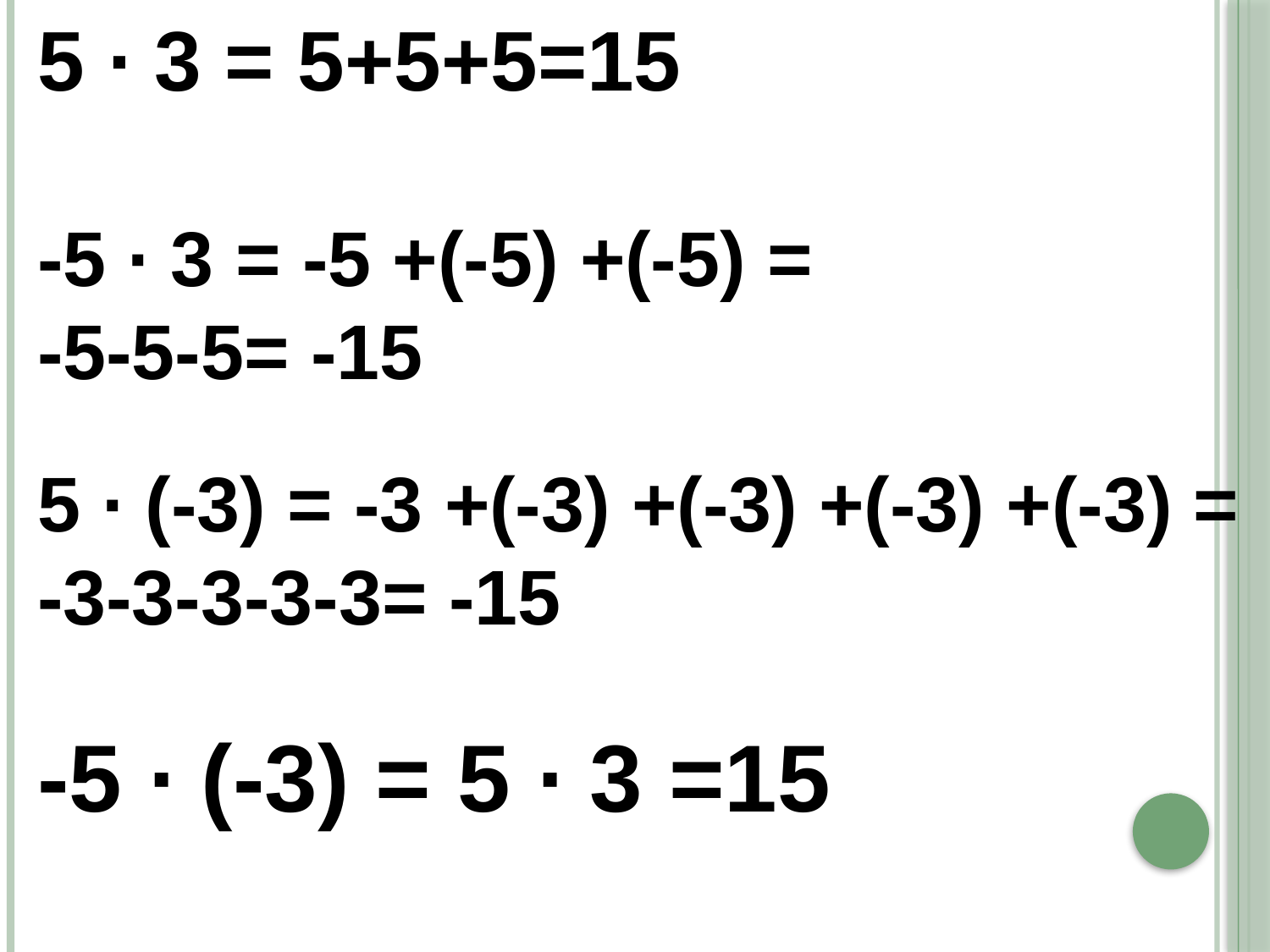

5 ∙ 3 = 5+5+5=15

-5 ∙ 3 = -5 +(-5) +(-5) =
-5-5-5= -15

5 ∙ (-3) = -3 +(-3) +(-3) +(-3) +(-3) = -3-3-3-3-3= -15

-5 ∙ (-3) = 5 ∙ 3 =15